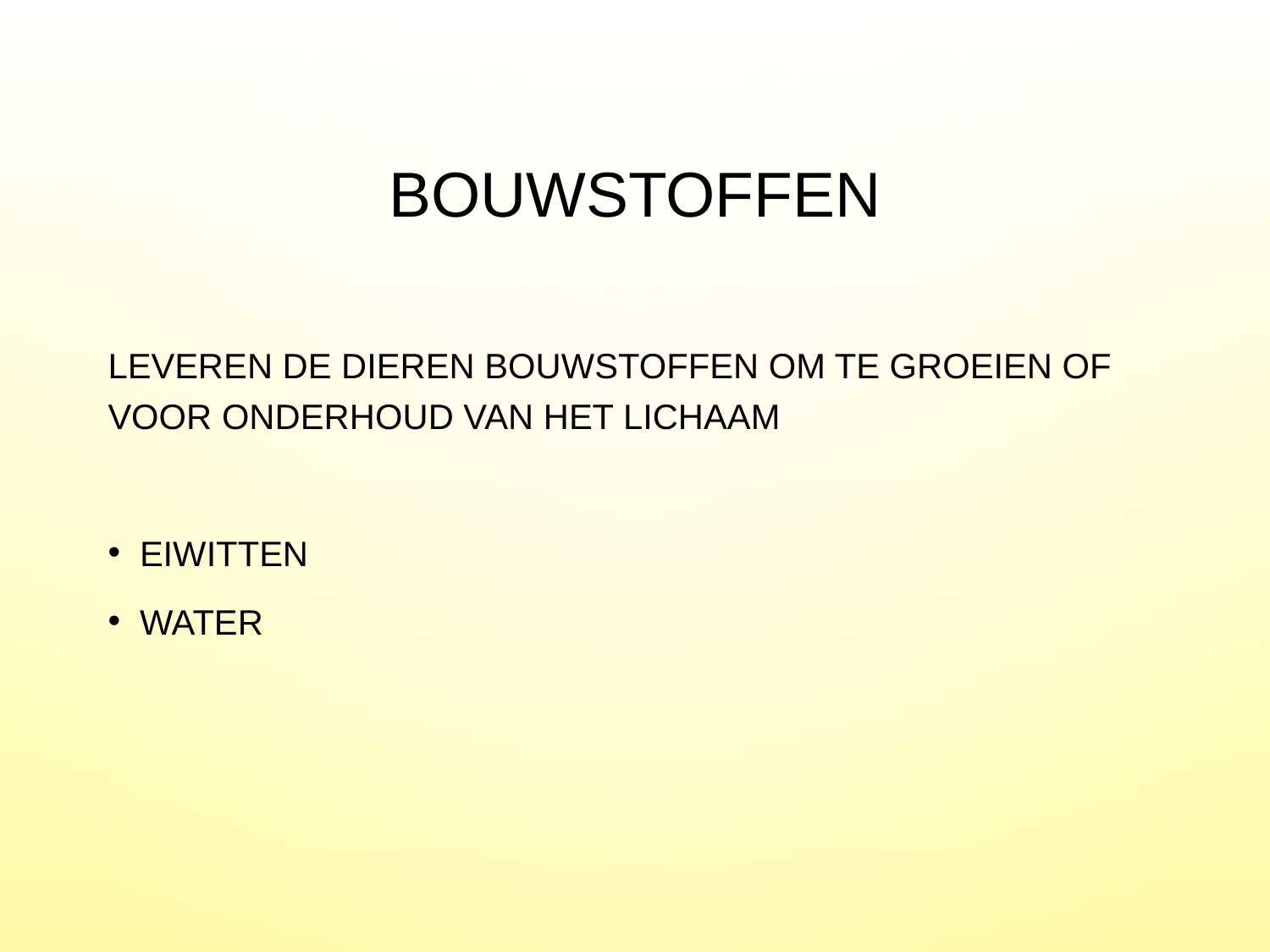

# Bouwstoffen
Leveren de dieren bouwstoffen om te groeien of voor onderhoud van het lichaam

Eiwitten
water